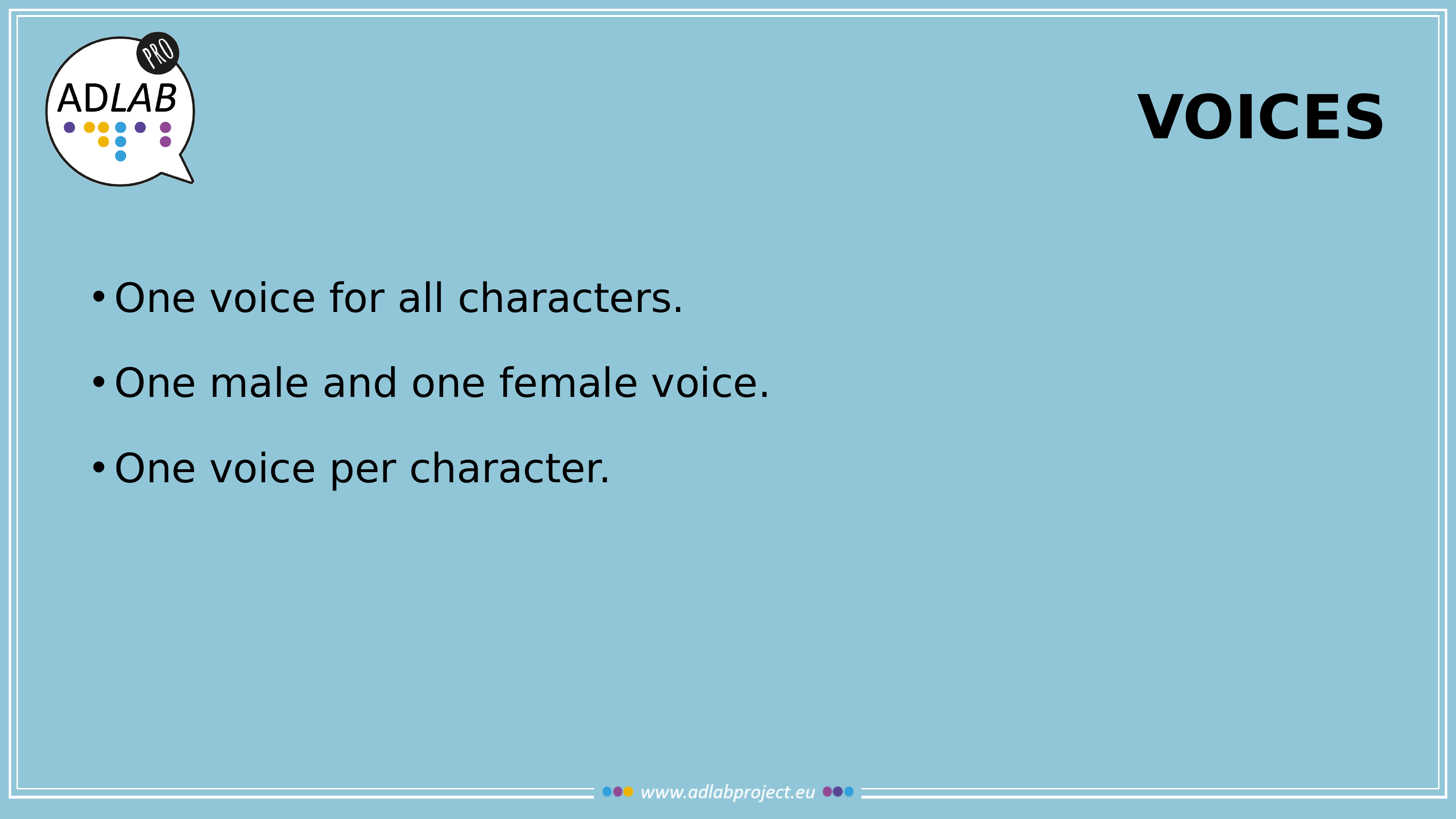

# VOICES
One voice for all characters.
One male and one female voice.
One voice per character.